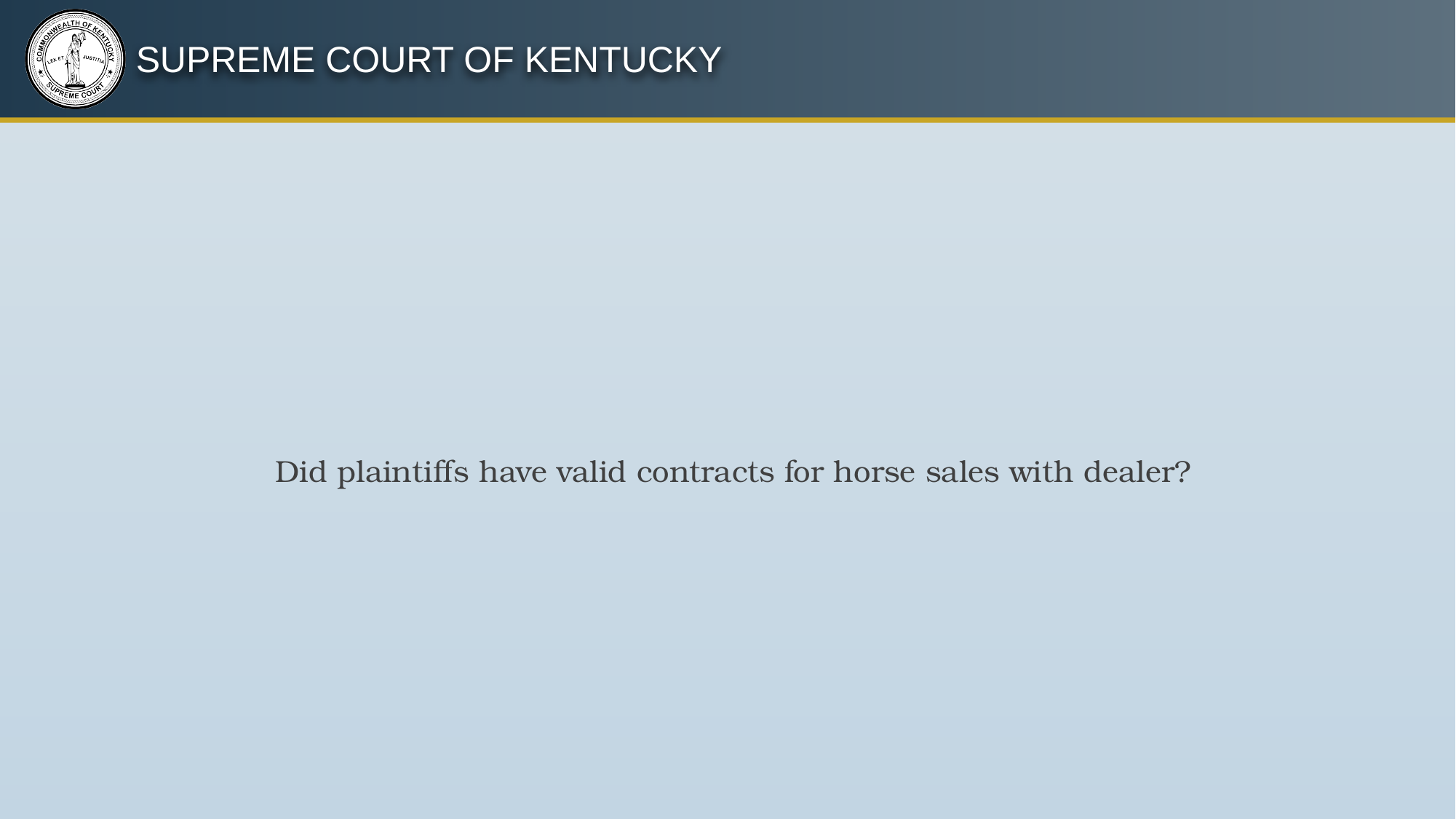

Did plaintiffs have valid contracts for horse sales with dealer?